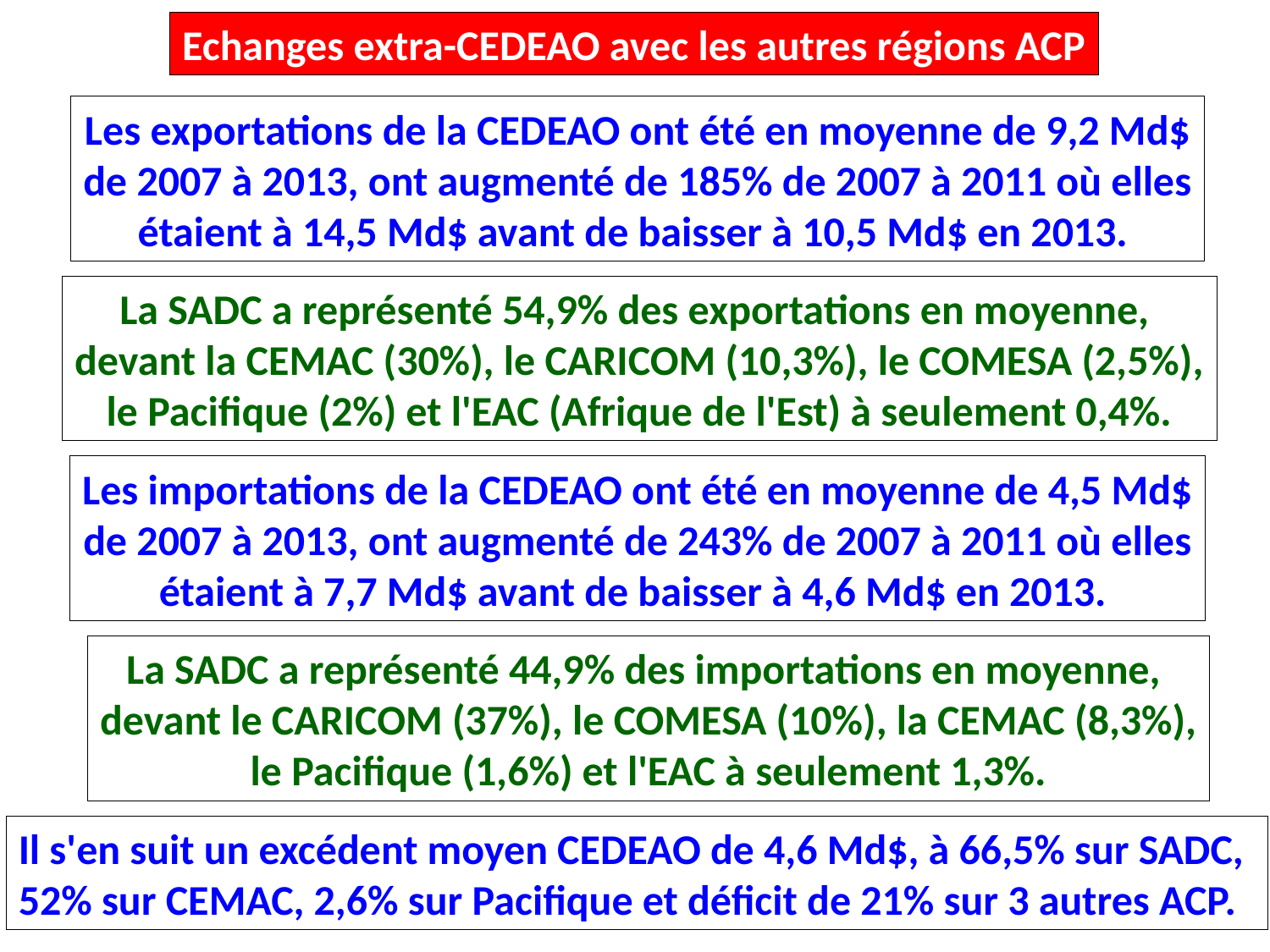

Echanges extra-CEDEAO avec les autres régions ACP
Les exportations de la CEDEAO ont été en moyenne de 9,2 Md$
de 2007 à 2013, ont augmenté de 185% de 2007 à 2011 où elles
étaient à 14,5 Md$ avant de baisser à 10,5 Md$ en 2013.
La SADC a représenté 54,9% des exportations en moyenne,
devant la CEMAC (30%), le CARICOM (10,3%), le COMESA (2,5%),
le Pacifique (2%) et l'EAC (Afrique de l'Est) à seulement 0,4%.
Les importations de la CEDEAO ont été en moyenne de 4,5 Md$
de 2007 à 2013, ont augmenté de 243% de 2007 à 2011 où elles
étaient à 7,7 Md$ avant de baisser à 4,6 Md$ en 2013.
La SADC a représenté 44,9% des importations en moyenne,
devant le CARICOM (37%), le COMESA (10%), la CEMAC (8,3%),
le Pacifique (1,6%) et l'EAC à seulement 1,3%.
Il s'en suit un excédent moyen CEDEAO de 4,6 Md$, à 66,5% sur SADC,
52% sur CEMAC, 2,6% sur Pacifique et déficit de 21% sur 3 autres ACP.